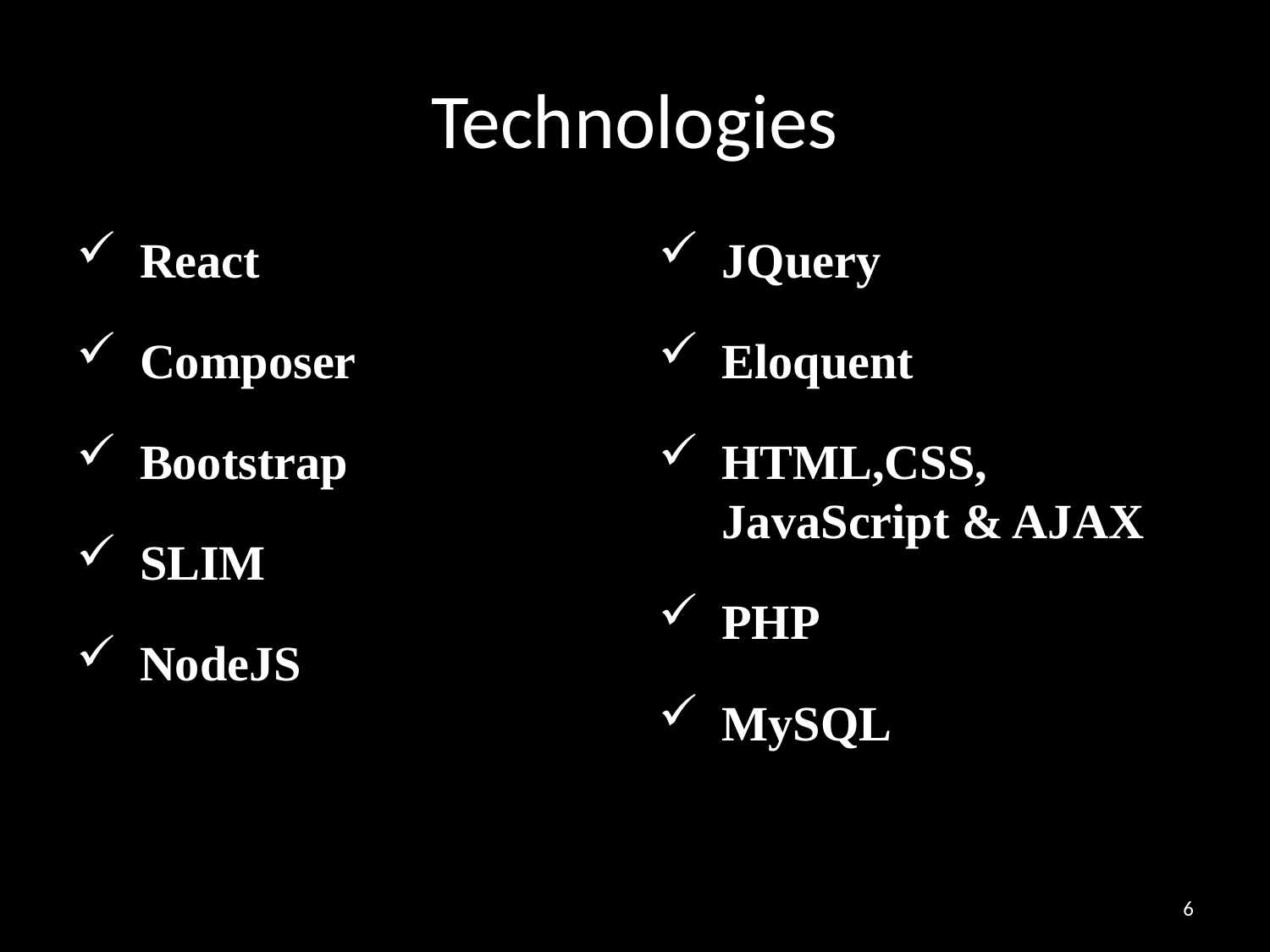

# Technologies
React
Composer
Bootstrap
SLIM
NodeJS

JQuery
Eloquent
HTML,CSS, JavaScript & AJAX
PHP
MySQL
6